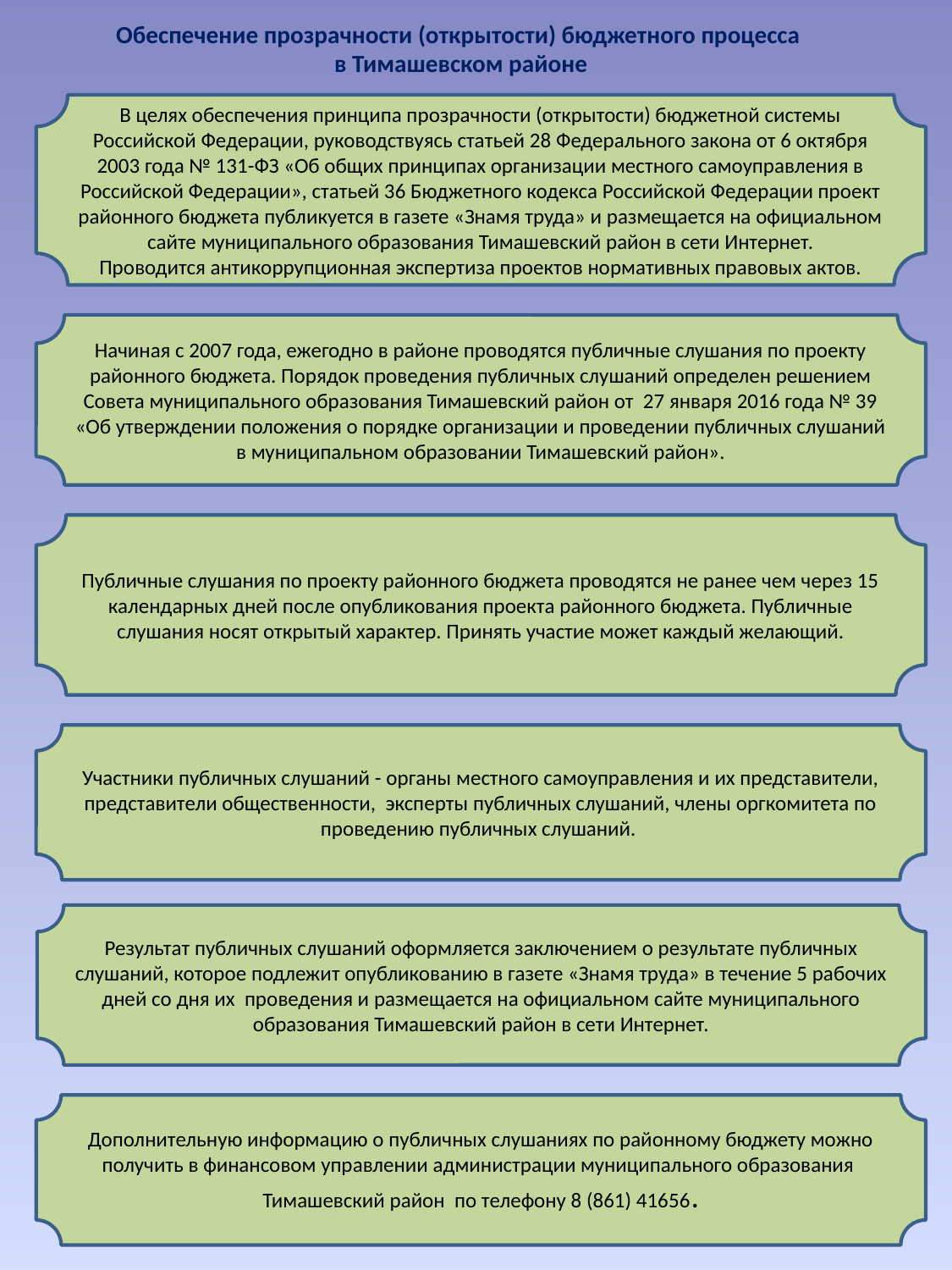

Обеспечение прозрачности (открытости) бюджетного процесса
в Тимашевском районе
В целях обеспечения принципа прозрачности (открытости) бюджетной системы Российской Федерации, руководствуясь статьей 28 Федерального закона от 6 октября 2003 года № 131-ФЗ «Об общих принципах организации местного самоуправления в Российской Федерации», статьей 36 Бюджетного кодекса Российской Федерации проект районного бюджета публикуется в газете «Знамя труда» и размещается на официальном сайте муниципального образования Тимашевский район в сети Интернет.
Проводится антикоррупционная экспертиза проектов нормативных правовых актов.
Начиная с 2007 года, ежегодно в районе проводятся публичные слушания по проекту районного бюджета. Порядок проведения публичных слушаний определен решением Совета муниципального образования Тимашевский район от  27 января 2016 года № 39 «Об утверждении положения о порядке организации и проведении публичных слушаний в муниципальном образовании Тимашевский район».
Публичные слушания по проекту районного бюджета проводятся не ранее чем через 15 календарных дней после опубликования проекта районного бюджета. Публичные слушания носят открытый характер. Принять участие может каждый желающий.
Участники публичных слушаний - органы местного самоуправления и их представители, представители общественности,  эксперты публичных слушаний, члены оргкомитета по проведению публичных слушаний.
Результат публичных слушаний оформляется заключением о результате публичных слушаний, которое подлежит опубликованию в газете «Знамя труда» в течение 5 рабочих дней со дня их  проведения и размещается на официальном сайте муниципального образования Тимашевский район в сети Интернет.
Дополнительную информацию о публичных слушаниях по районному бюджету можно получить в финансовом управлении администрации муниципального образования  Тимашевский район  по телефону 8 (861) 41656.